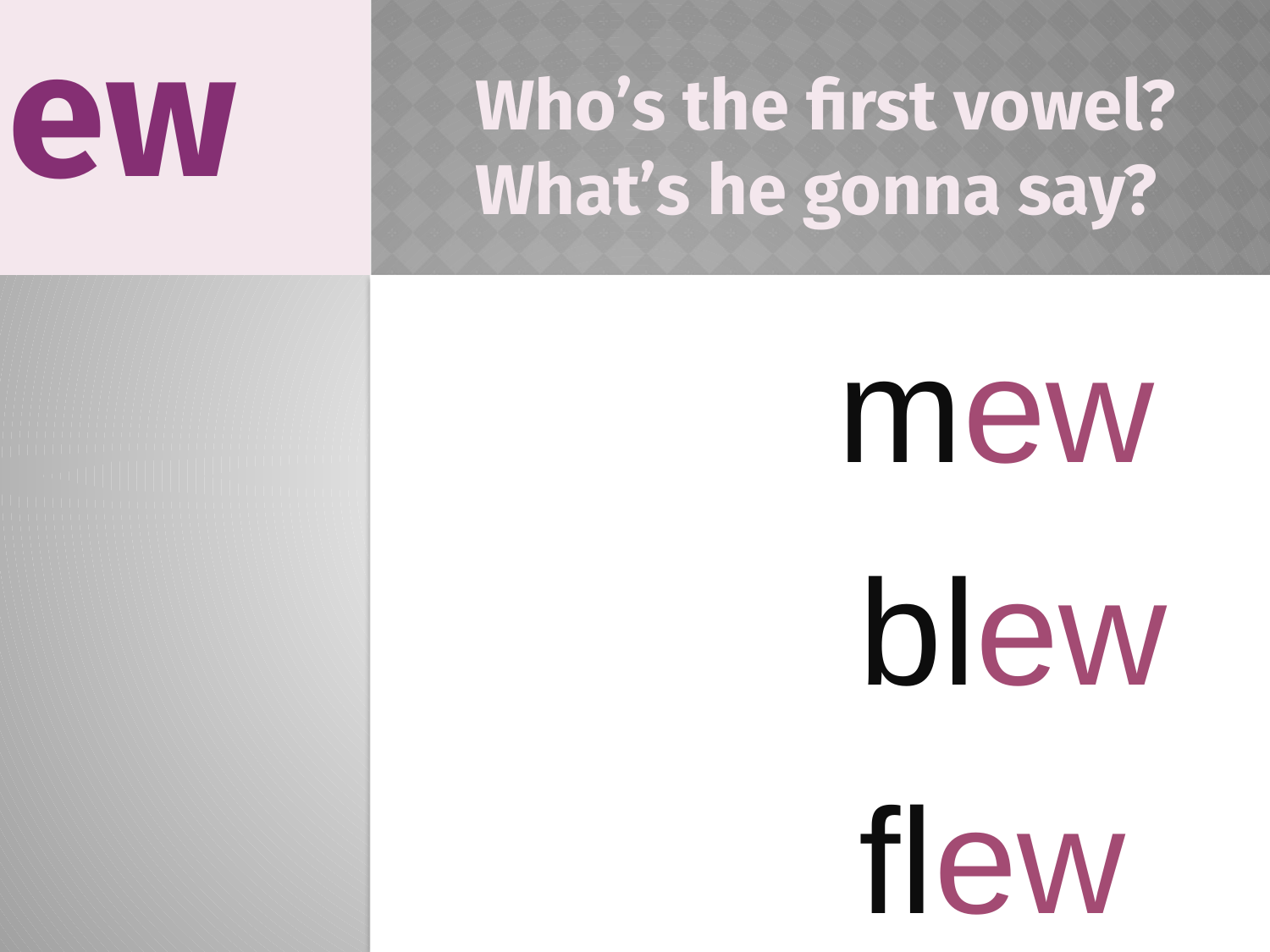

ew

Who’s the first vowel?
What’s he gonna say?
m
mew
blew
flew